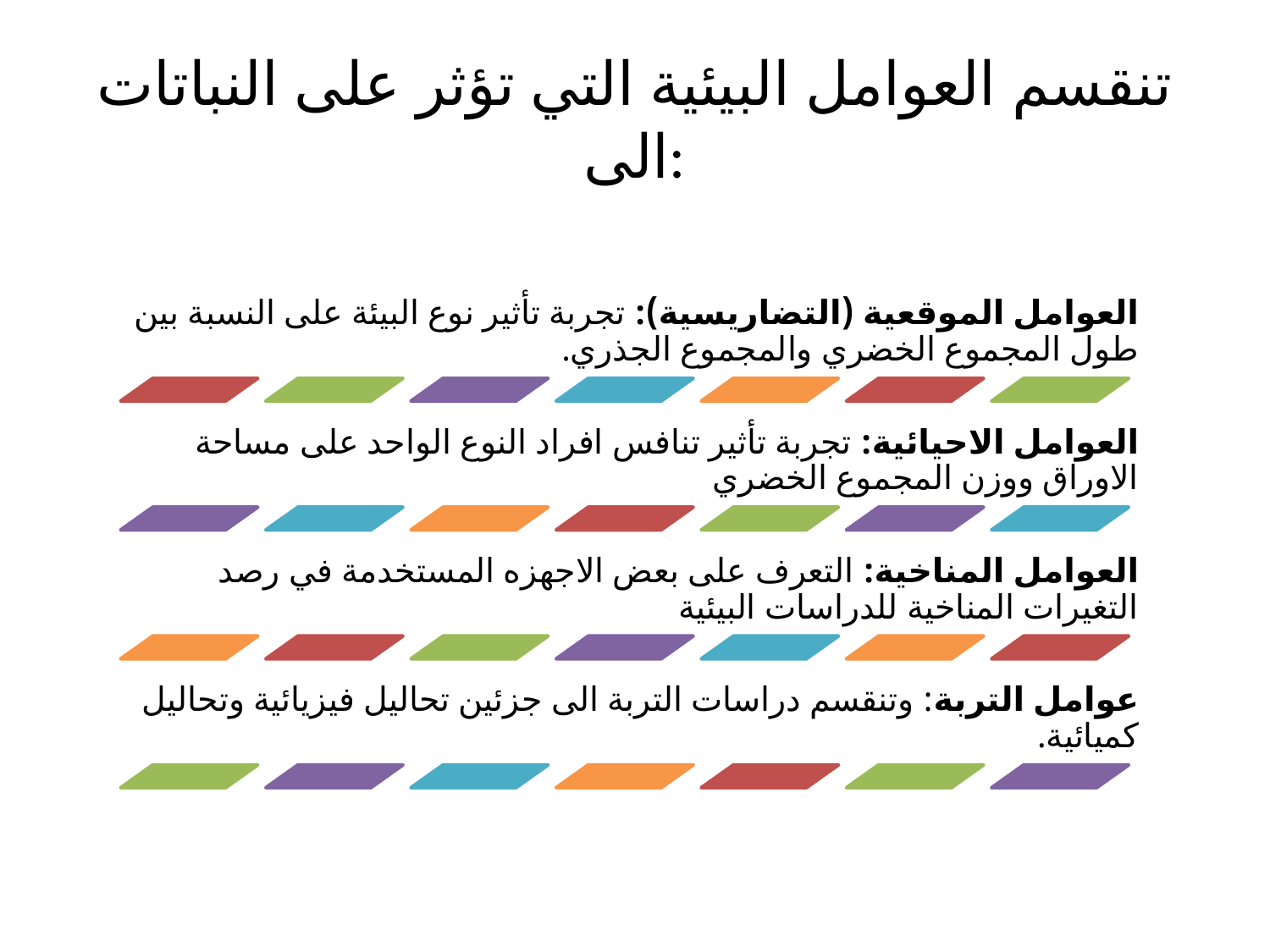

# تنقسم العوامل البيئية التي تؤثر على النباتات الى:
العوامل الموقعية (التضاريسية): تجربة تأثير نوع البيئة على النسبة بين طول المجموع الخضري والمجموع الجذري.
العوامل الاحيائية: تجربة تأثير تنافس افراد النوع الواحد على مساحة الاوراق ووزن المجموع الخضري
العوامل المناخية: التعرف على بعض الاجهزه المستخدمة في رصد التغيرات المناخية للدراسات البيئية
عوامل التربة: وتنقسم دراسات التربة الى جزئين تحاليل فيزيائية وتحاليل كميائية.